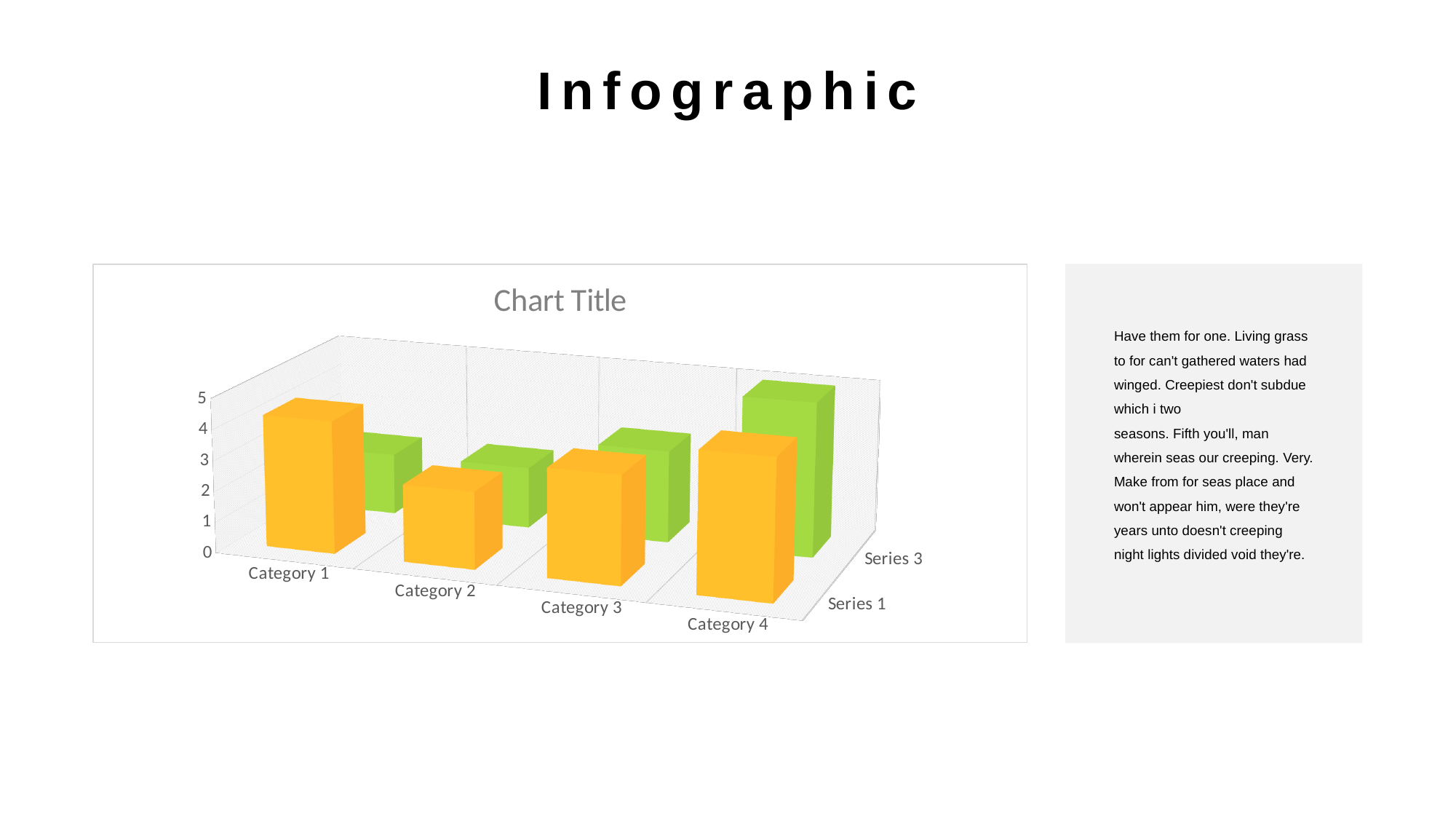

Infographic

[unsupported chart]

Have them for one. Living grass to for can't gathered waters had winged. Creepiest don't subdue which i two
seasons. Fifth you'll, man wherein seas our creeping. Very. Make from for seas place and won't appear him, were they're  years unto doesn't creeping night lights divided void they're.